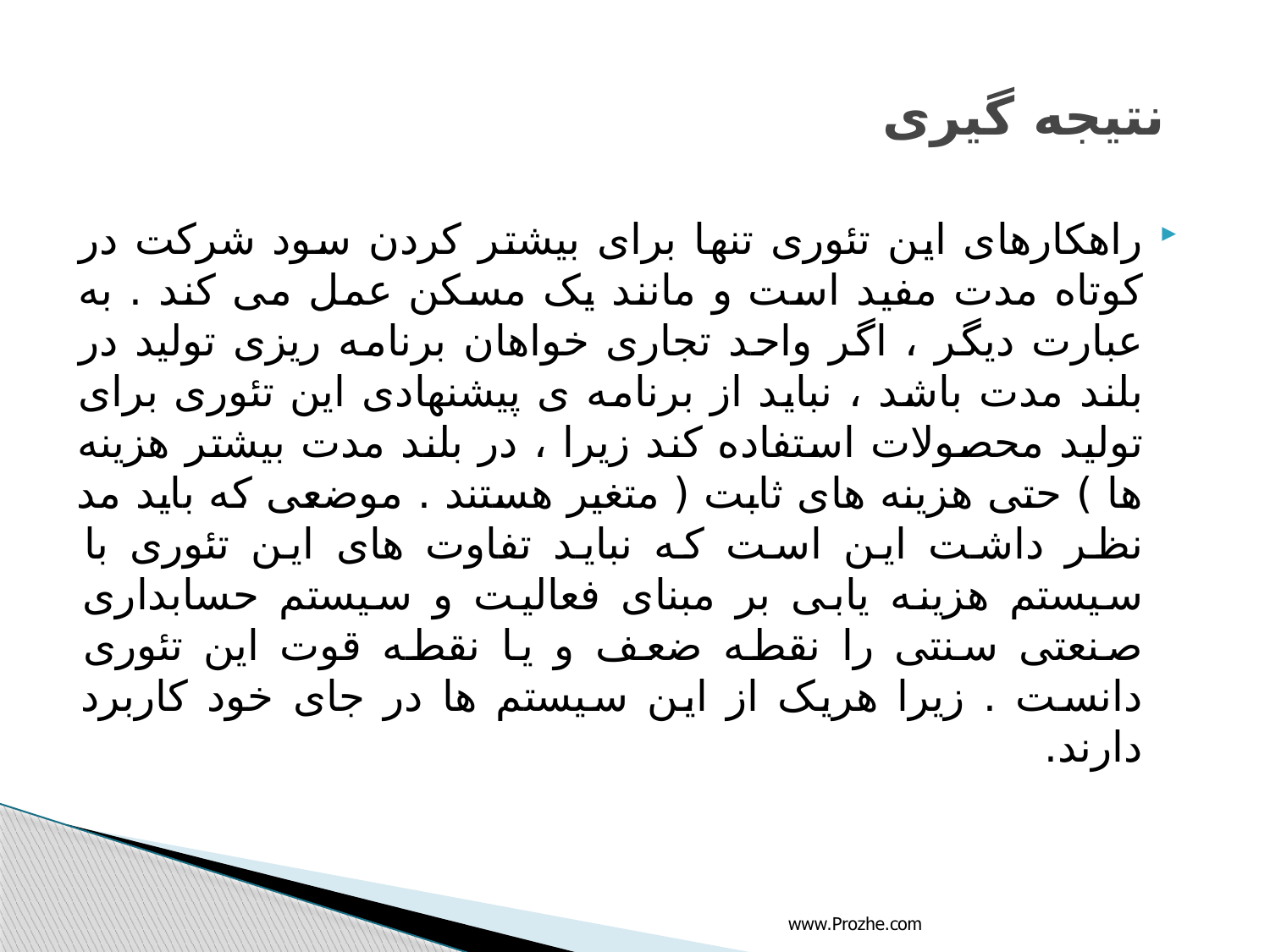

# نتیجه گیری
راهکارهای این تئوری تنها برای بیشتر کردن سود شرکت در کوتاه مدت مفید است و مانند یک مسکن عمل می کند . به عبارت دیگر ، اگر واحد تجاری خواهان برنامه ریزی تولید در بلند مدت باشد ، نباید از برنامه ی پیشنهادی این تئوری برای تولید محصولات استفاده کند زیرا ، در بلند مدت بیشتر هزینه ها ) حتی هزینه های ثابت ( متغیر هستند . موضعی که باید مد نظر داشت این است که نباید تفاوت های این تئوری با سیستم هزینه یابی بر مبنای فعالیت و سیستم حسابداری صنعتی سنتی را نقطه ضعف و یا نقطه قوت این تئوری دانست . زیرا هریک از این سیستم ها در جای خود کاربرد دارند.

www.Prozhe.com